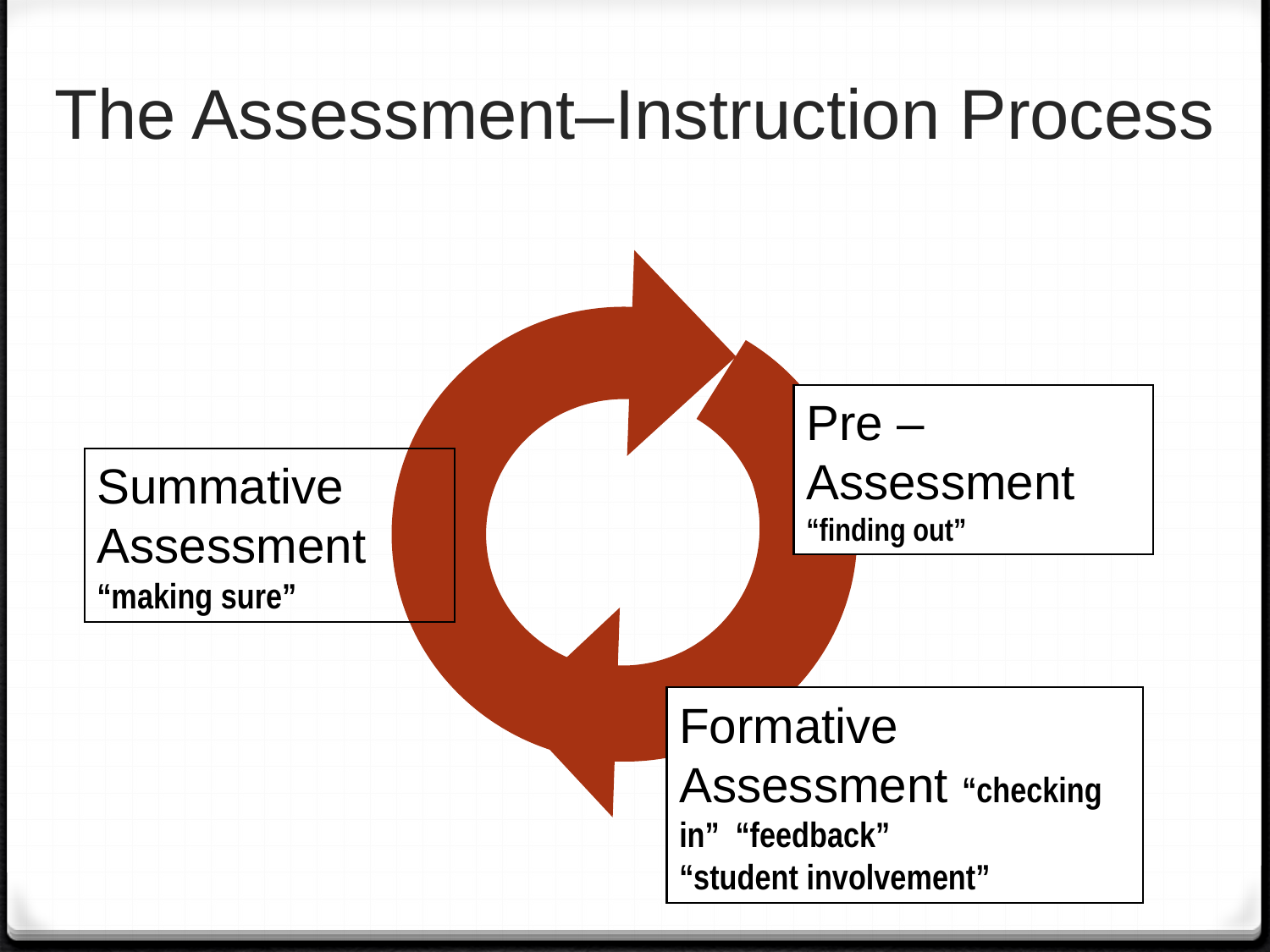

# The Assessment–Instruction Process

Pre – Assessment “finding out”
Summative Assessment “making sure”
Formative Assessment “checking in”  “feedback”                     “student involvement”